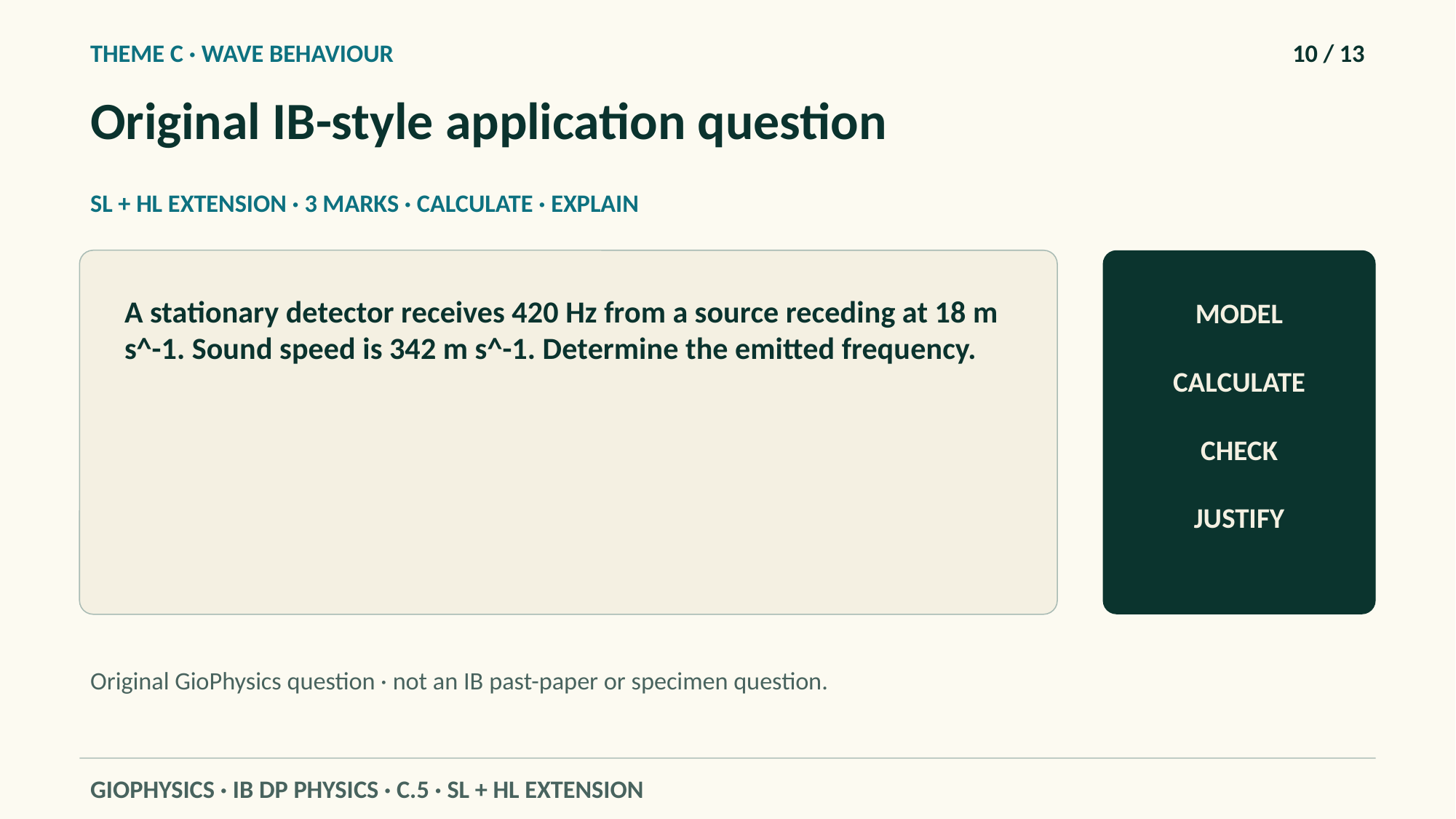

THEME C · WAVE BEHAVIOUR
10 / 13
Original IB-style application question
SL + HL EXTENSION · 3 MARKS · CALCULATE · EXPLAIN

A stationary detector receives 420 Hz from a source receding at 18 m s^-1. Sound speed is 342 m s^-1. Determine the emitted frequency.
MODEL

CALCULATE

CHECK

JUSTIFY
Original GioPhysics question · not an IB past-paper or specimen question.

GIOPHYSICS · IB DP PHYSICS · C.5 · SL + HL EXTENSION